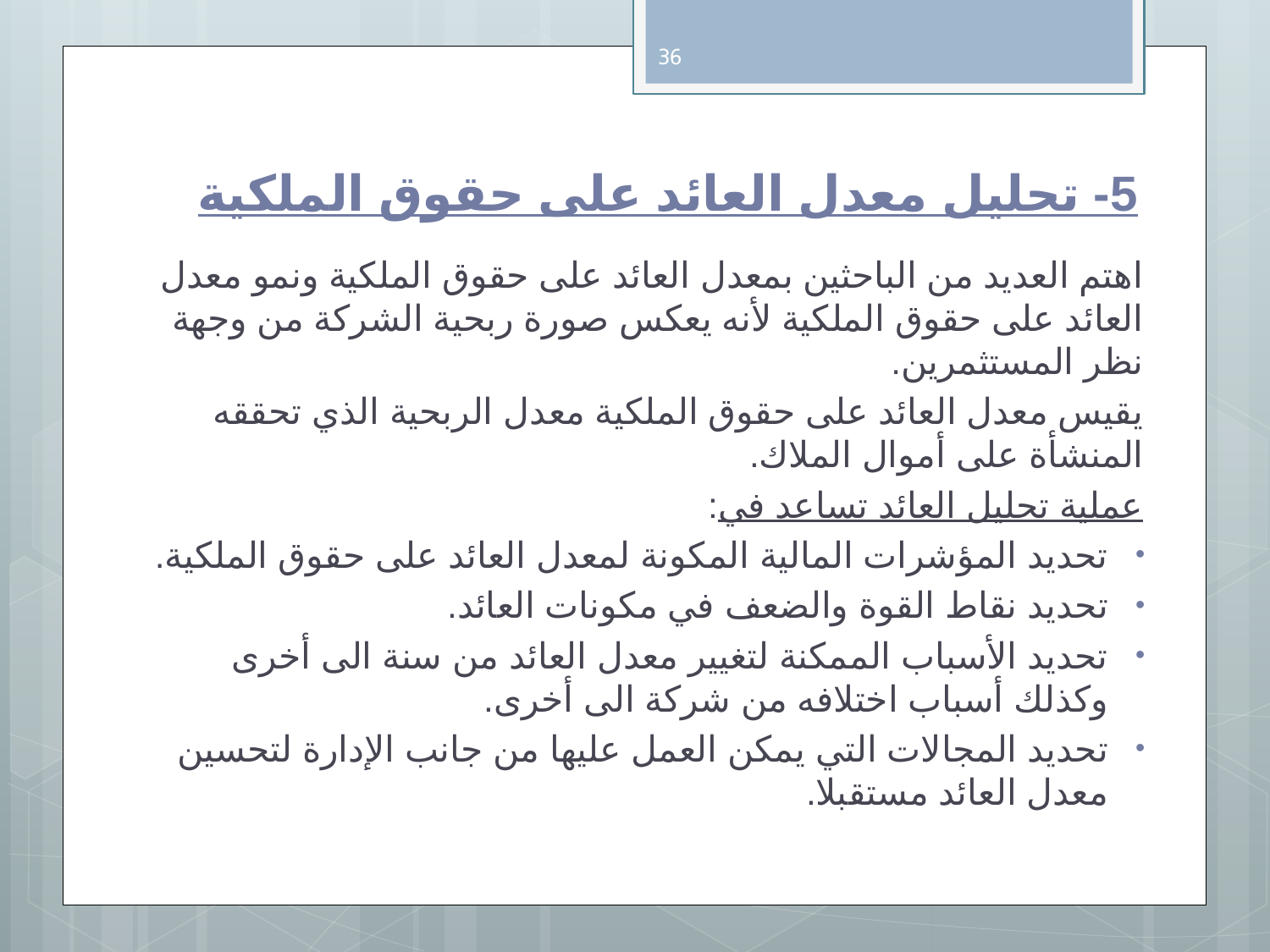

36
# 5- تحليل معدل العائد على حقوق الملكية
اهتم العديد من الباحثين بمعدل العائد على حقوق الملكية ونمو معدل العائد على حقوق الملكية لأنه يعكس صورة ربحية الشركة من وجهة نظر المستثمرين.
يقيس معدل العائد على حقوق الملكية معدل الربحية الذي تحققه المنشأة على أموال الملاك.
عملية تحليل العائد تساعد في:
تحديد المؤشرات المالية المكونة لمعدل العائد على حقوق الملكية.
تحديد نقاط القوة والضعف في مكونات العائد.
تحديد الأسباب الممكنة لتغيير معدل العائد من سنة الى أخرى وكذلك أسباب اختلافه من شركة الى أخرى.
تحديد المجالات التي يمكن العمل عليها من جانب الإدارة لتحسين معدل العائد مستقبلا.